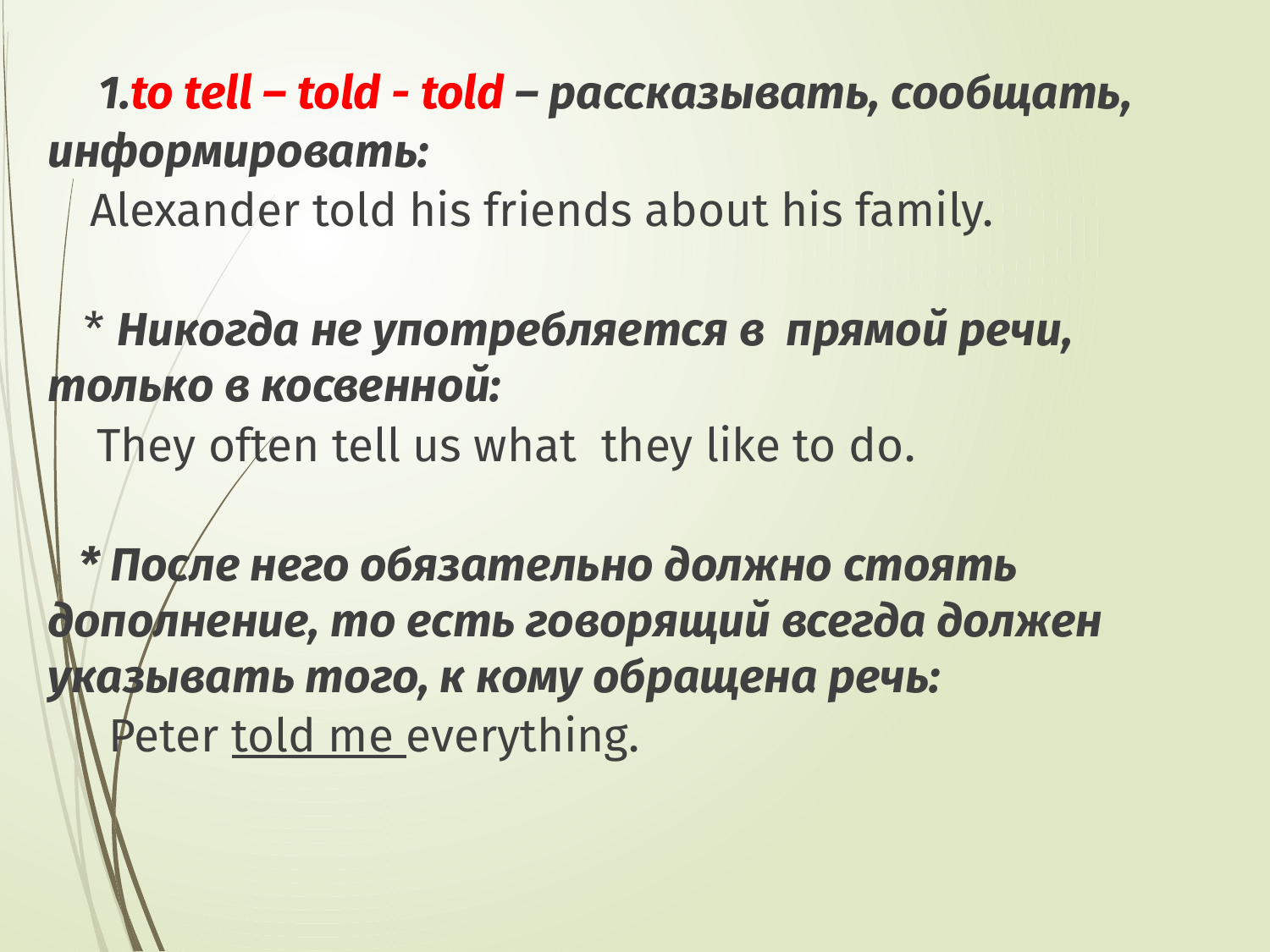

1.to tell – told - told – рассказывать, сообщать, информировать:
    Alexander told his friends about his family.

   * Никогда не употребляется в  прямой речи, только в косвенной:
    They often tell us what  they like to do.

   * После него обязательно должно стоять дополнение, то есть говорящий всегда должен указывать того, к кому обращена речь:
     Peter told me everything.